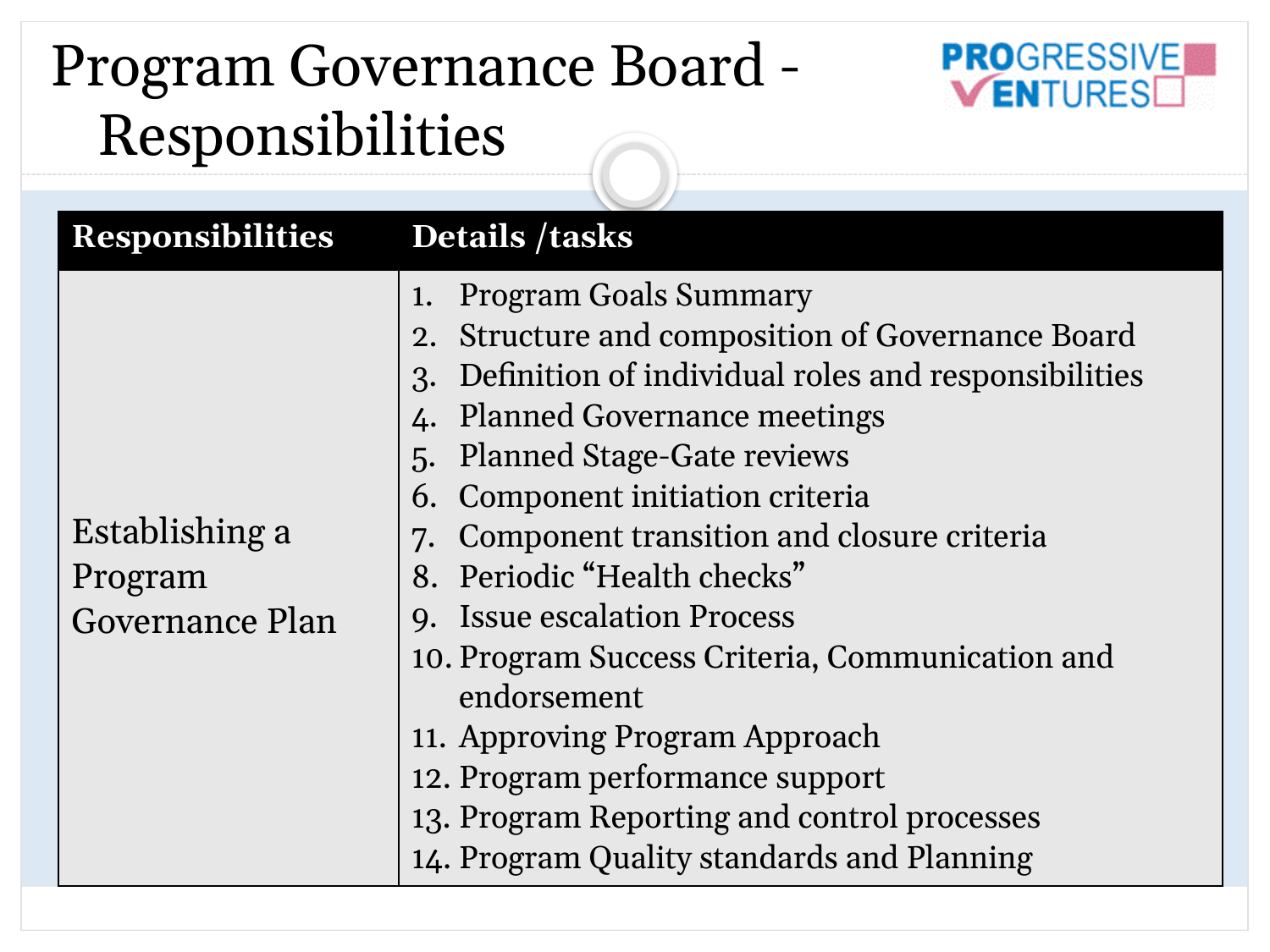

# Program Governance Board -  Responsibilities
| Responsibilities | Details /tasks |
| --- | --- |
| Establishing a Program Governance Plan | Program Goals Summary Structure and composition of Governance Board Definition of individual roles and responsibilities Planned Governance meetings Planned Stage-Gate reviews Component initiation criteria Component transition and closure criteria Periodic “Health checks” Issue escalation Process Program Success Criteria, Communication and endorsement Approving Program Approach Program performance support Program Reporting and control processes Program Quality standards and Planning |